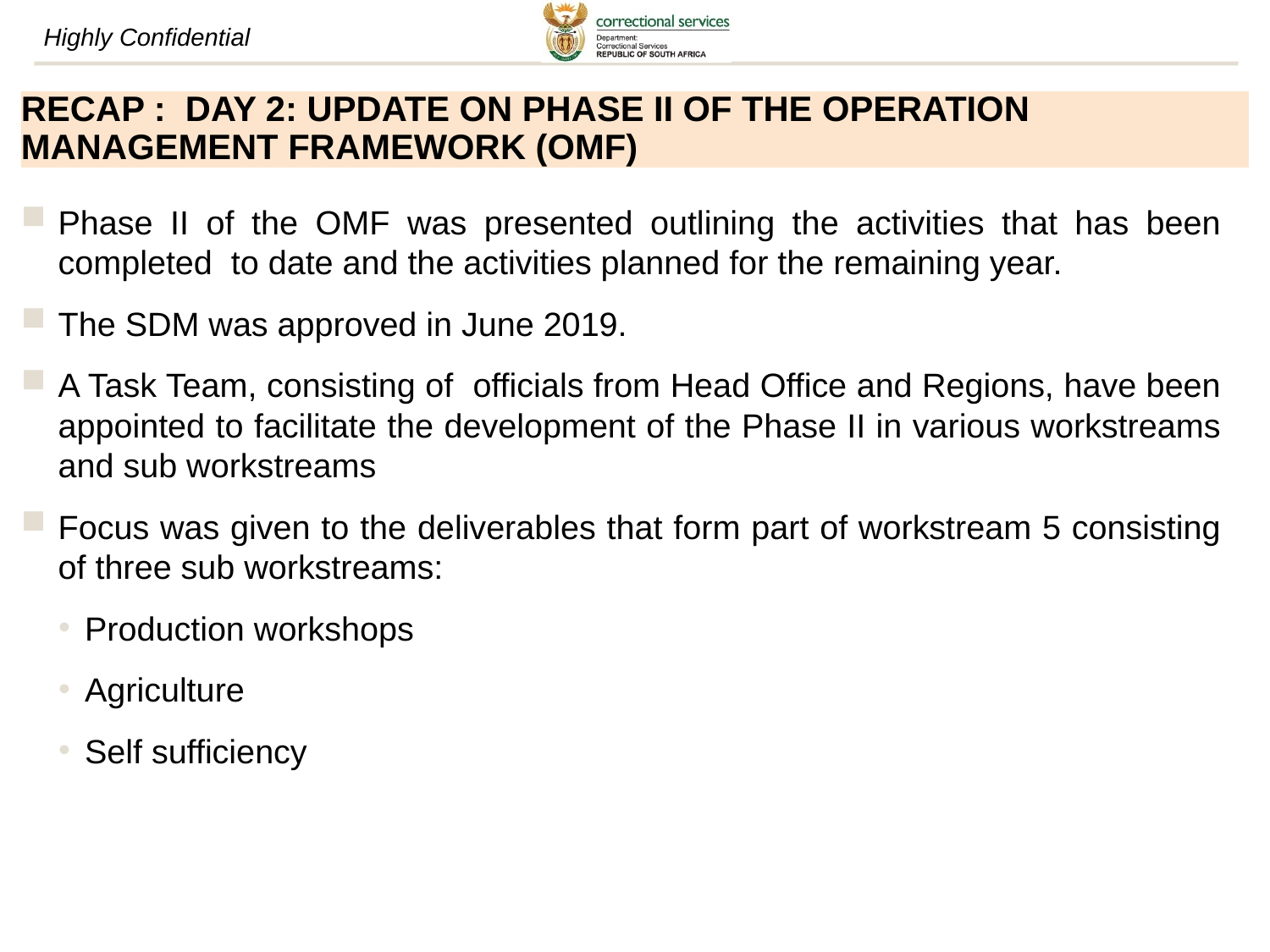

RECAP :  DAY 2: UPDATE ON PHASE II OF THE OPERATION MANAGEMENT FRAMEWORK (OMF)
Phase II of the OMF was presented outlining the activities that has been completed  to date and the activities planned for the remaining year.
The SDM was approved in June 2019.
A Task Team, consisting of  officials from Head Office and Regions, have been appointed to facilitate the development of the Phase II in various workstreams and sub workstreams
Focus was given to the deliverables that form part of workstream 5 consisting of three sub workstreams:
Production workshops
Agriculture
Self sufficiency